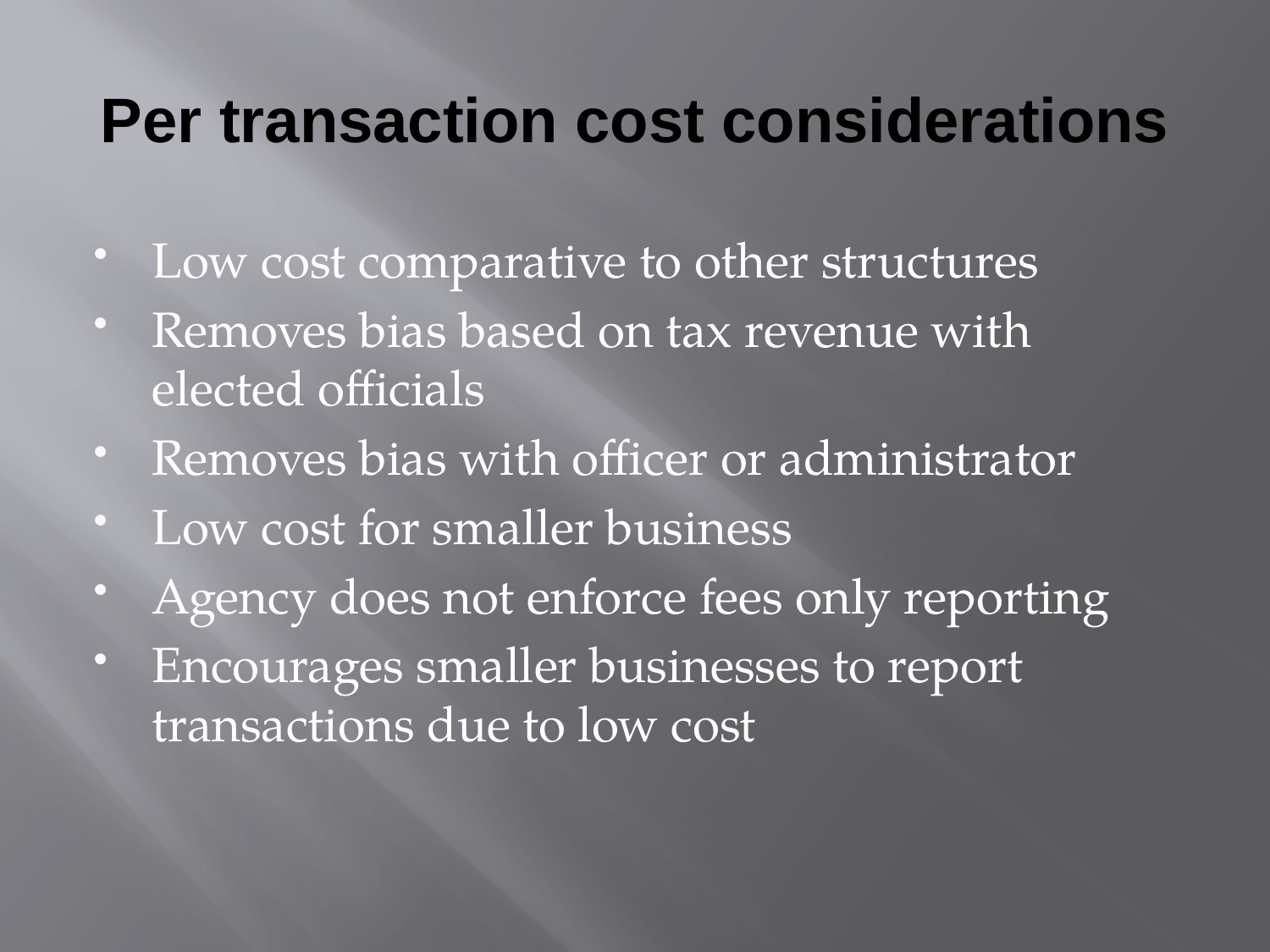

# Per transaction cost considerations
Low cost comparative to other structures
Removes bias based on tax revenue with elected officials
Removes bias with officer or administrator
Low cost for smaller business
Agency does not enforce fees only reporting
Encourages smaller businesses to report transactions due to low cost